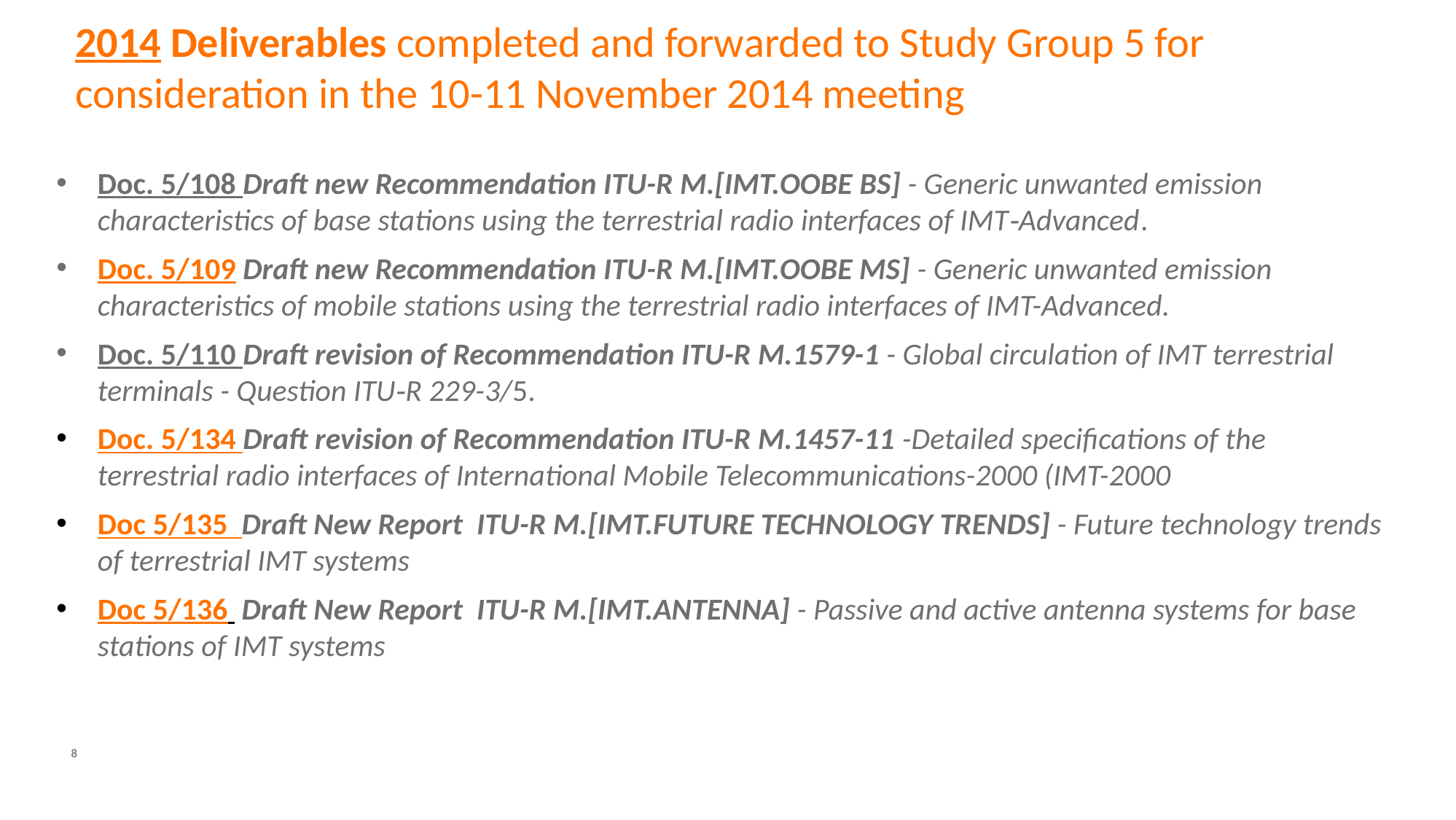

# 2014 Deliverables completed and forwarded to Study Group 5 for consideration in the 10-11 November 2014 meeting
Doc. 5/108 Draft new Recommendation ITU-R M.[IMT.OOBE BS] - Generic unwanted emission characteristics of base stations using the terrestrial radio interfaces of IMT‑Advanced.
Doc. 5/109 Draft new Recommendation ITU-R M.[IMT.OOBE MS] - Generic unwanted emission characteristics of mobile stations using the terrestrial radio interfaces of IMT-Advanced.
Doc. 5/110 Draft revision of Recommendation ITU-R M.1579-1 - Global circulation of IMT terrestrial terminals - Question ITU‑R 229-3/5.
Doc. 5/134 Draft revision of Recommendation ITU-R M.1457-11 -Detailed specifications of the terrestrial radio interfaces of International Mobile Telecommunications-2000 (IMT-2000
Doc 5/135  Draft New Report  ITU-R M.[IMT.FUTURE TECHNOLOGY TRENDS] - Future technology trends of terrestrial IMT systems
Doc 5/136  Draft New Report  ITU-R M.[IMT.ANTENNA] - Passive and active antenna systems for base stations of IMT systems

8